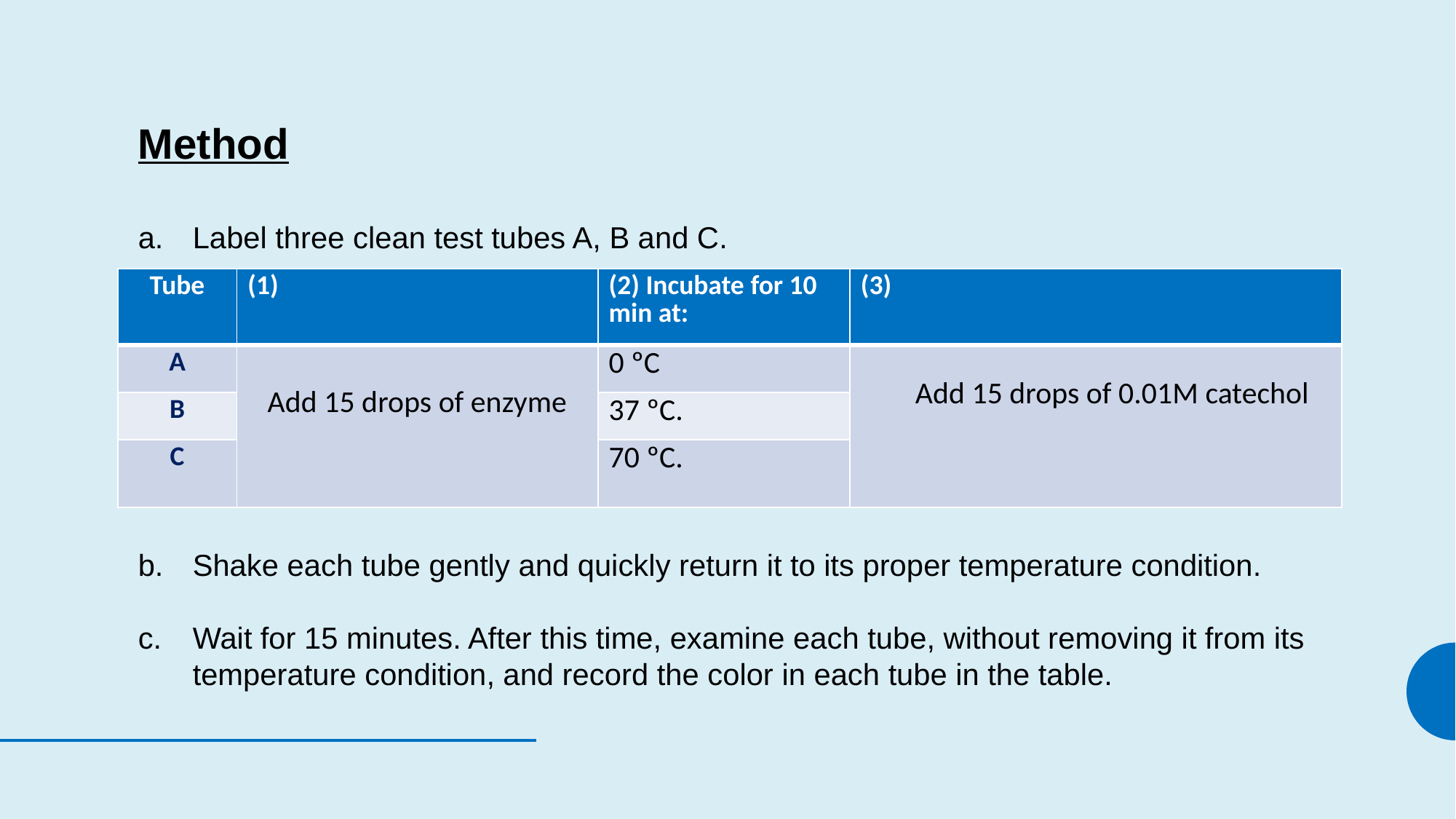

Method

Label three clean test tubes A, B and C.

Shake each tube gently and quickly return it to its proper temperature condition.

Wait for 15 minutes. After this time, examine each tube, without removing it from its temperature condition, and record the color in each tube in the table.
| Tube | (1) | (2) Incubate for 10 min at: | (3) |
| --- | --- | --- | --- |
| A | Add 15 drops of enzyme | 0 ºC | Add 15 drops of 0.01M catechol |
| B |  | 37 ºC. |  |
| C |  | 70 ºC. |  |